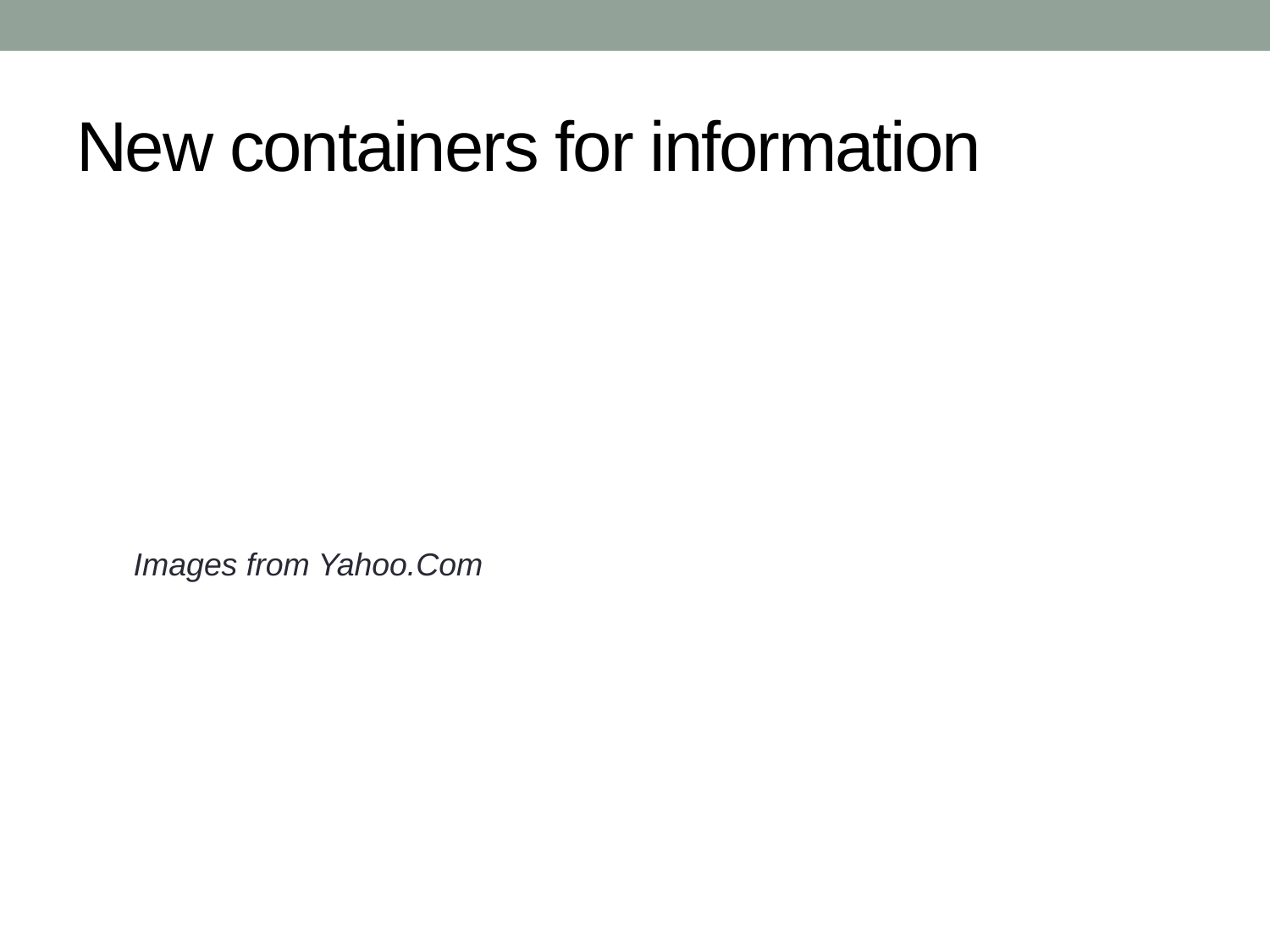

# New containers for information
Images from Yahoo.Com